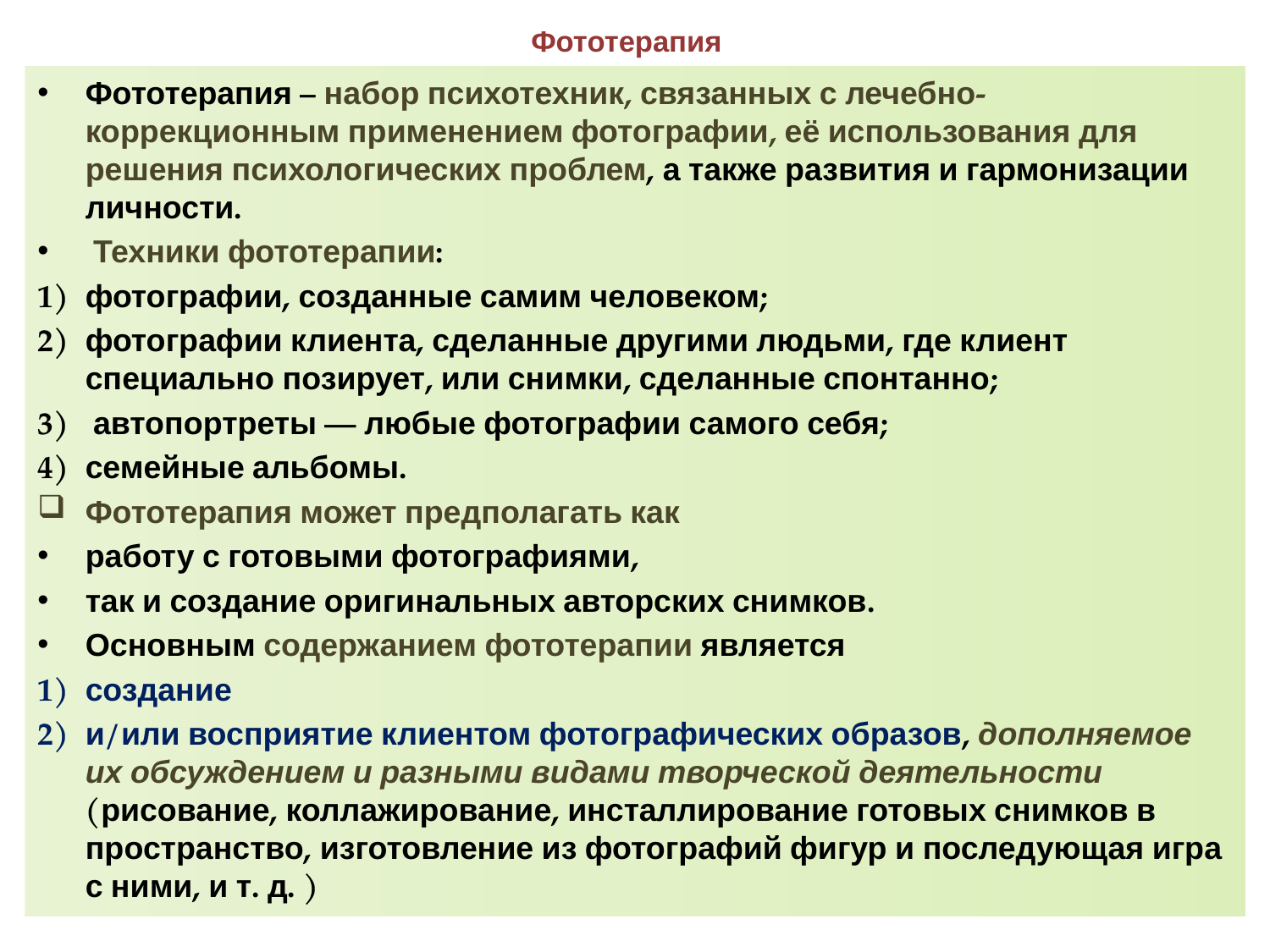

# Фототерапия
Фототерапия – набор психотехник, связанных с лечебно-коррекционным применением фотографии, её использования для решения психологических проблем, а также развития и гармонизации личности.
 Техники фототерапии:
фотографии, созданные самим человеком;
фотографии клиента, сделанные другими людьми, где клиент специально позирует, или снимки, сделанные спонтанно;
 автопортреты — любые фотографии самого себя;
семейные альбомы.
Фототерапия может предполагать как
работу с готовыми фотографиями,
так и создание оригинальных авторских снимков.
Основным содержанием фототерапии является
создание
и/или восприятие клиентом фотографических образов, дополняемое их обсуждением и разными видами творческой деятельности (рисование, коллажирование, инсталлирование готовых снимков в пространство, изготовление из фотографий фигур и последующая игра с ними, и т. д. )